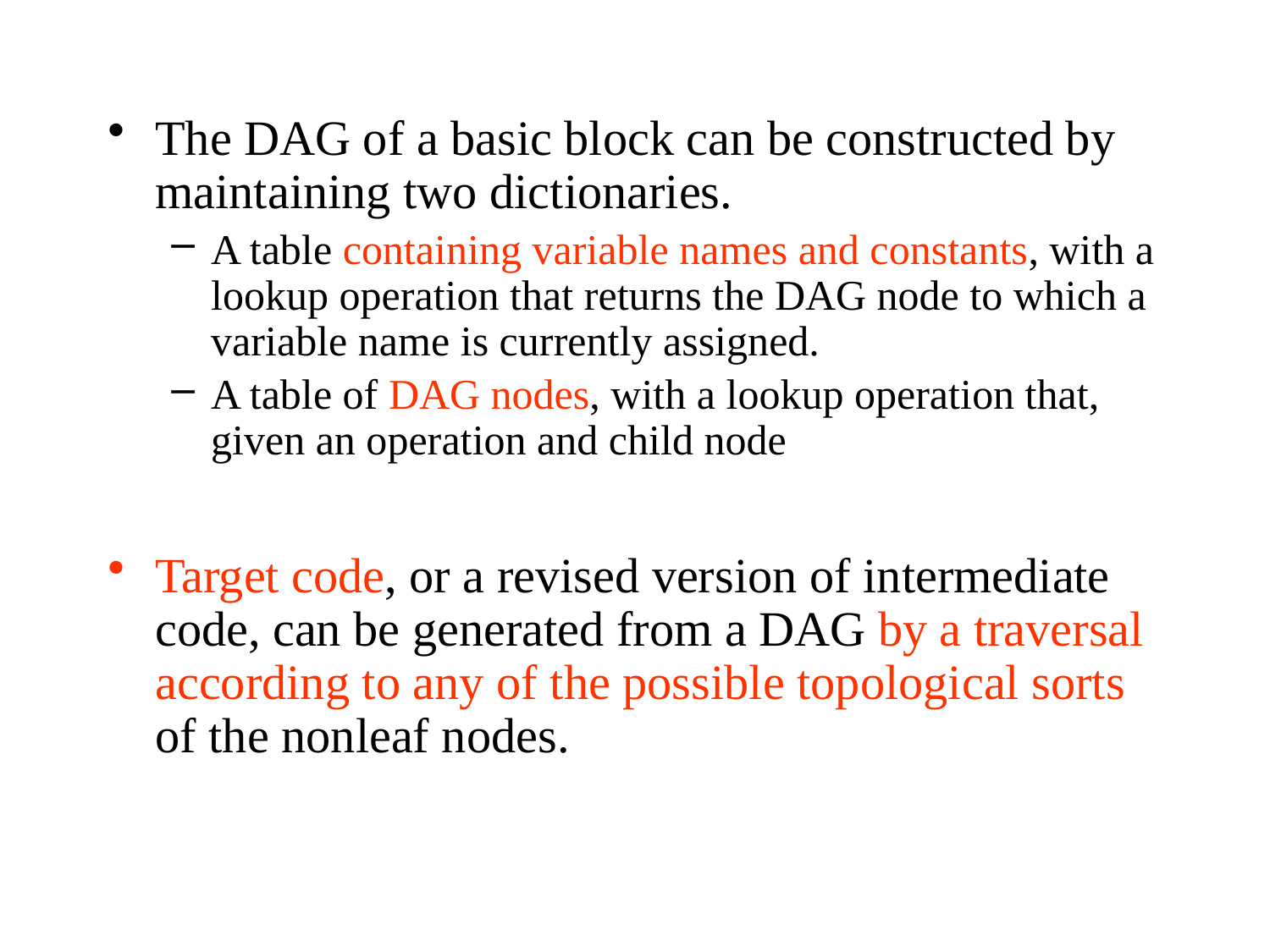

The DAG of a basic block can be constructed by maintaining two dictionaries.
A table containing variable names and constants, with a lookup operation that returns the DAG node to which a variable name is currently assigned.
A table of DAG nodes, with a lookup operation that, given an operation and child node

Target code, or a revised version of intermediate code, can be generated from a DAG by a traversal according to any of the possible topological sorts of the nonleaf nodes.